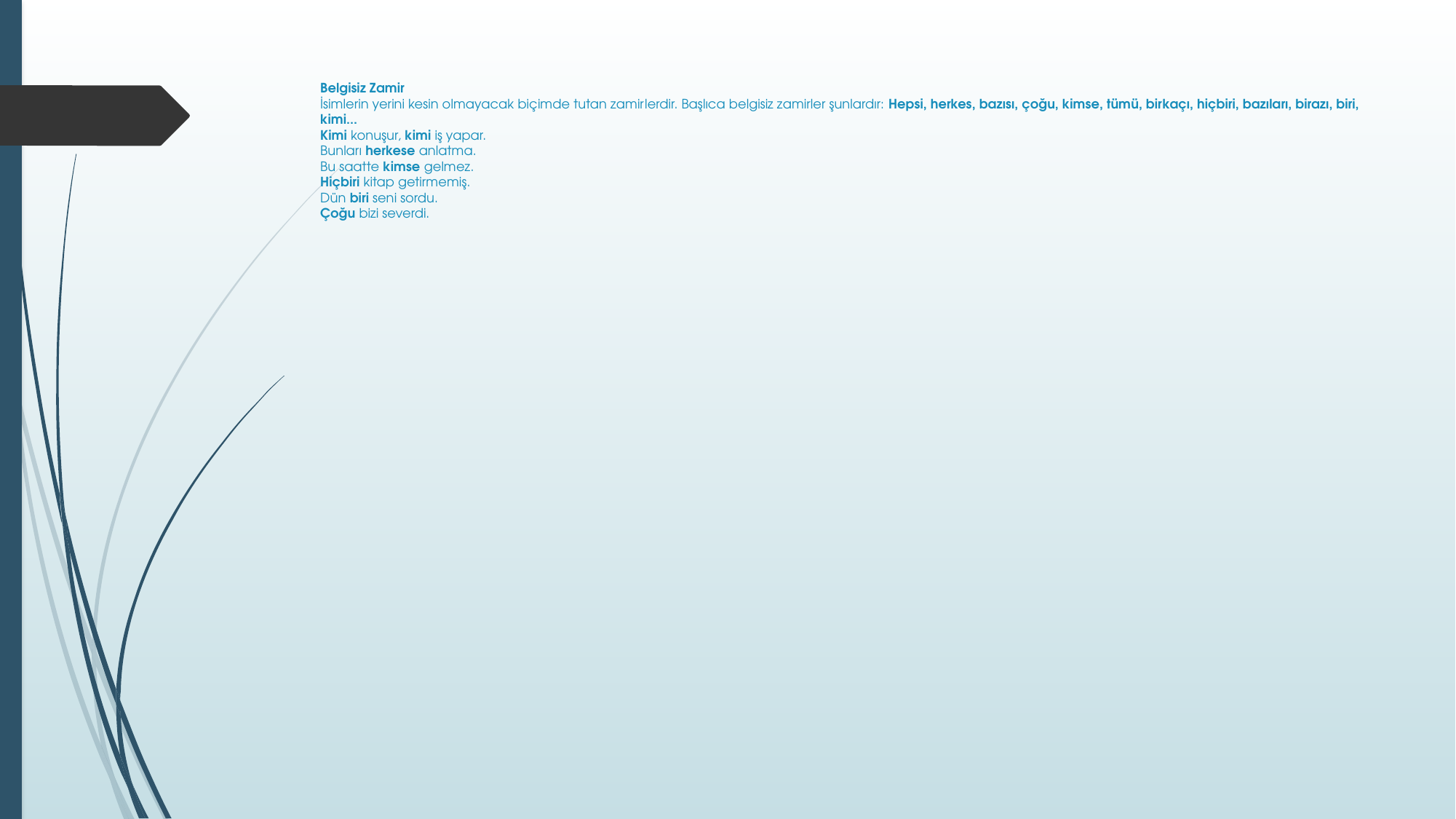

# Belgisiz Zamir İsimlerin yerini kesin olmayacak biçimde tutan zamir­lerdir. Başlıca belgisiz zamirler şunlardır: Hepsi, herkes, bazısı, çoğu, kimse, tümü, bir­kaçı, hiçbiri, bazıları, birazı, biri, kimi... Kimi konuşur, kimi iş yapar. Bunları herkese anlatma. Bu saatte kimse gelmez. Hiçbiri kitap getirmemiş. Dün biri seni sordu. Çoğu bizi severdi.